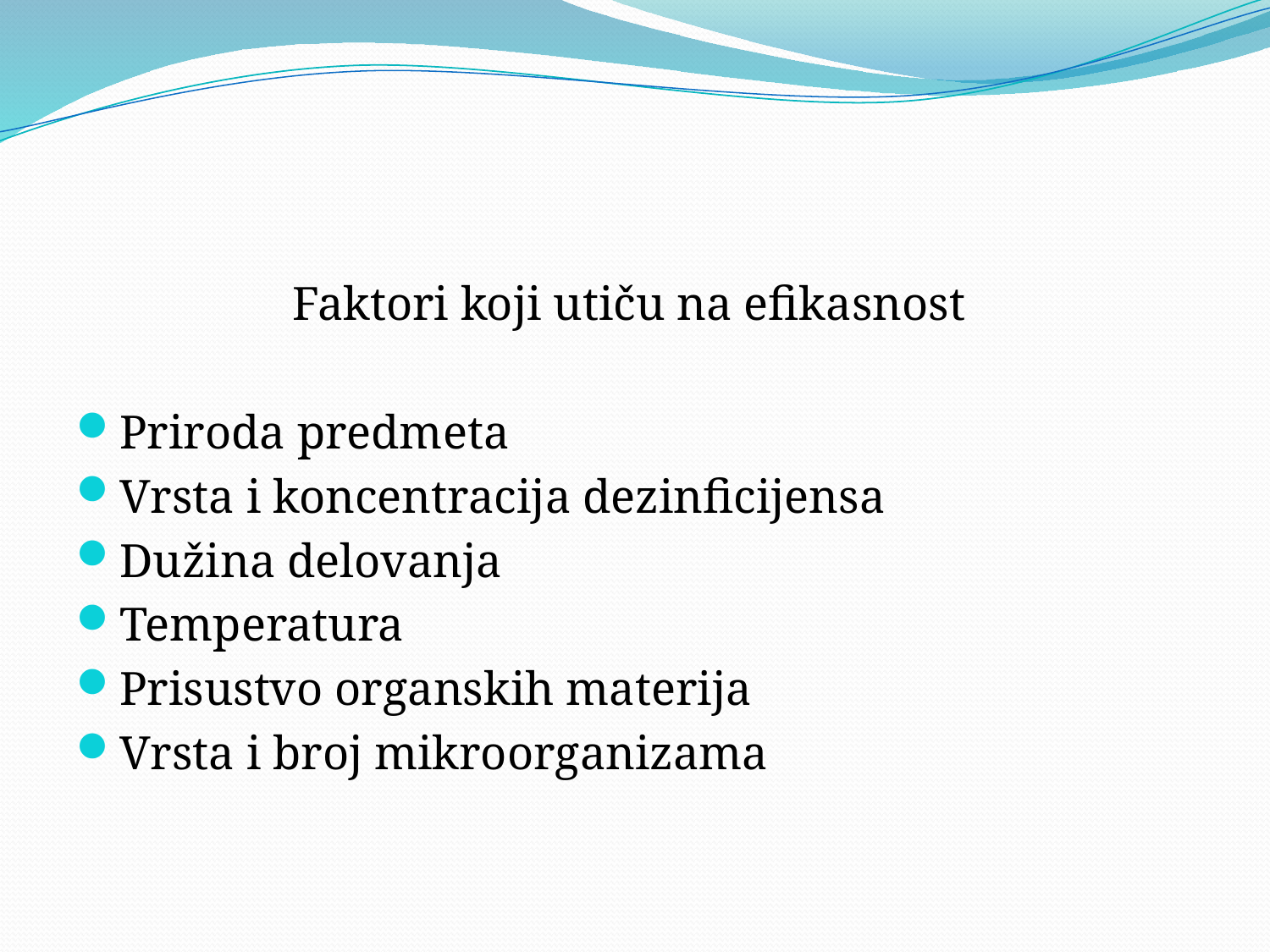

#
Faktori koji utiču na efikasnost

Priroda predmeta
Vrsta i koncentracija dezinficijensa
Dužina delovanja
Temperatura
Prisustvo organskih materija
Vrsta i broj mikroorganizama